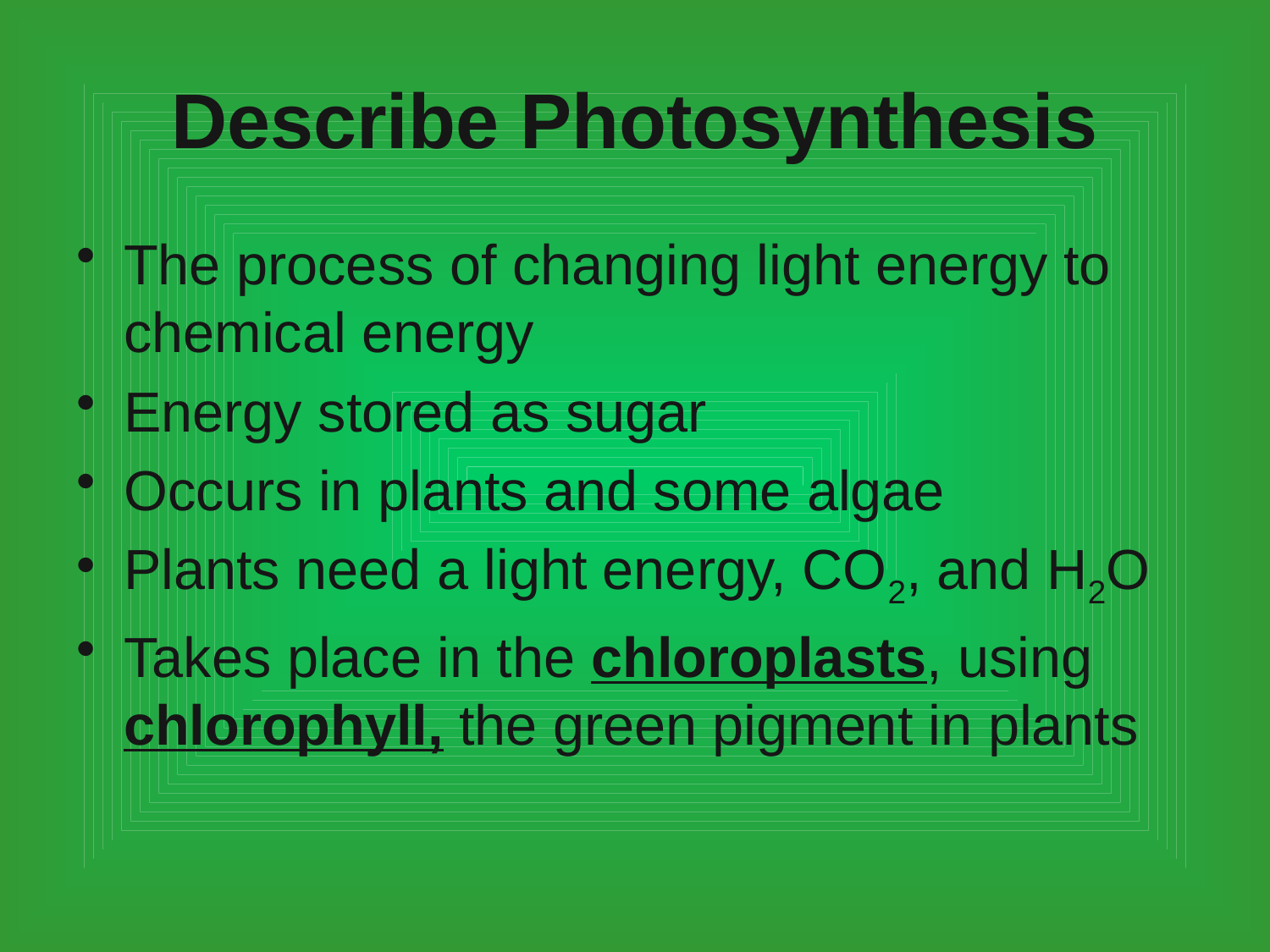

# Describe Photosynthesis
The process of changing light energy to chemical energy
Energy stored as sugar
Occurs in plants and some algae
Plants need a light energy, CO2, and H2O
Takes place in the chloroplasts, using chlorophyll, the green pigment in plants